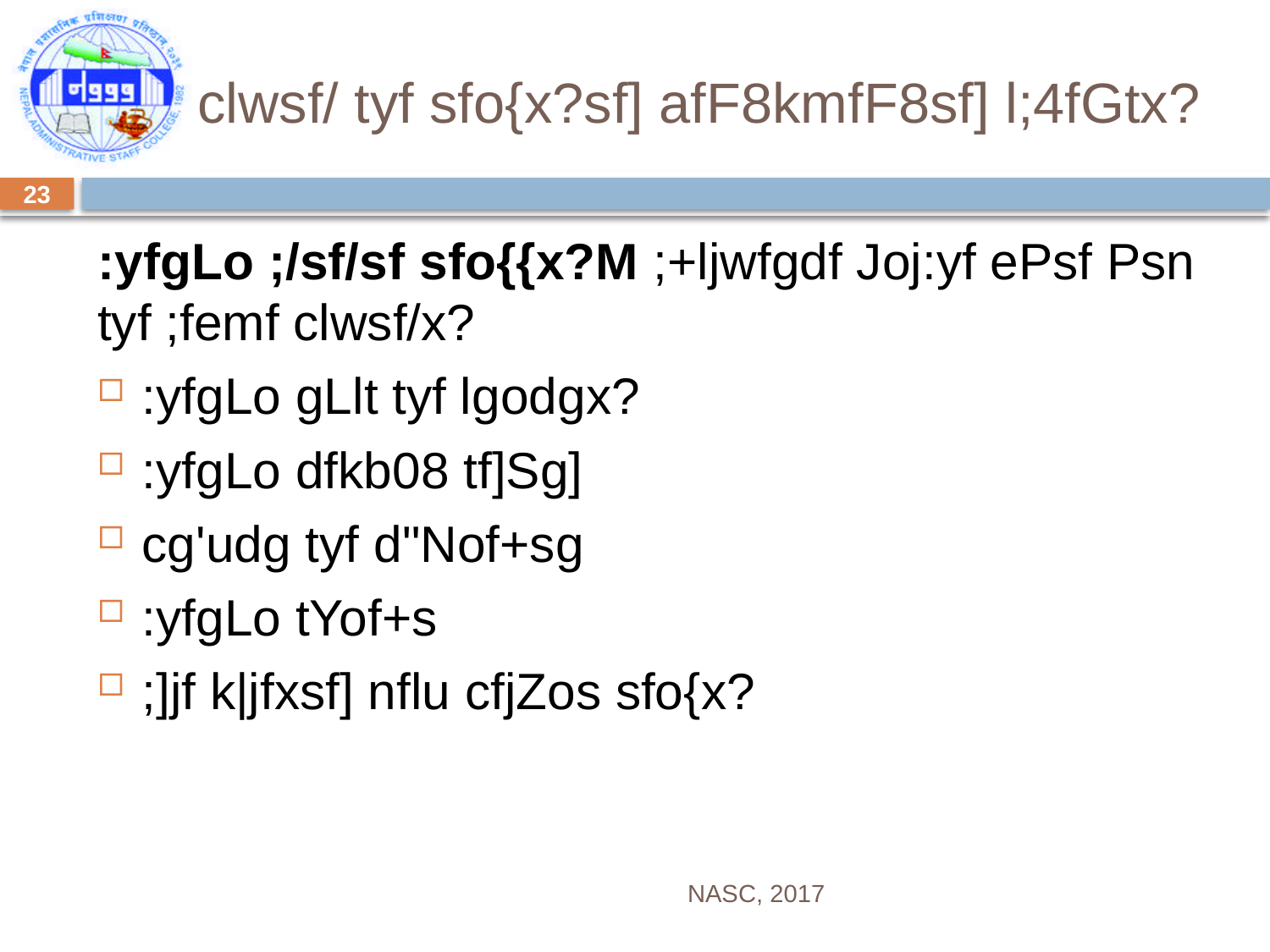

# clwsf/ tyf sfo{x?sf] afF8kmfF8sf] l;4fGtx?
23
:yfgLo ;/sf/sf sfo{{x?M ;+ljwfgdf Joj:yf ePsf Psn tyf ;femf clwsf/x?
:yfgLo gLlt tyf lgodgx?
:yfgLo dfkb08 tf]Sg]
cg'udg tyf d"Nof+sg
:yfgLo tYof+s
;]jf k|jfxsf] nflu cfjZos sfo{x?
NASC, 2017